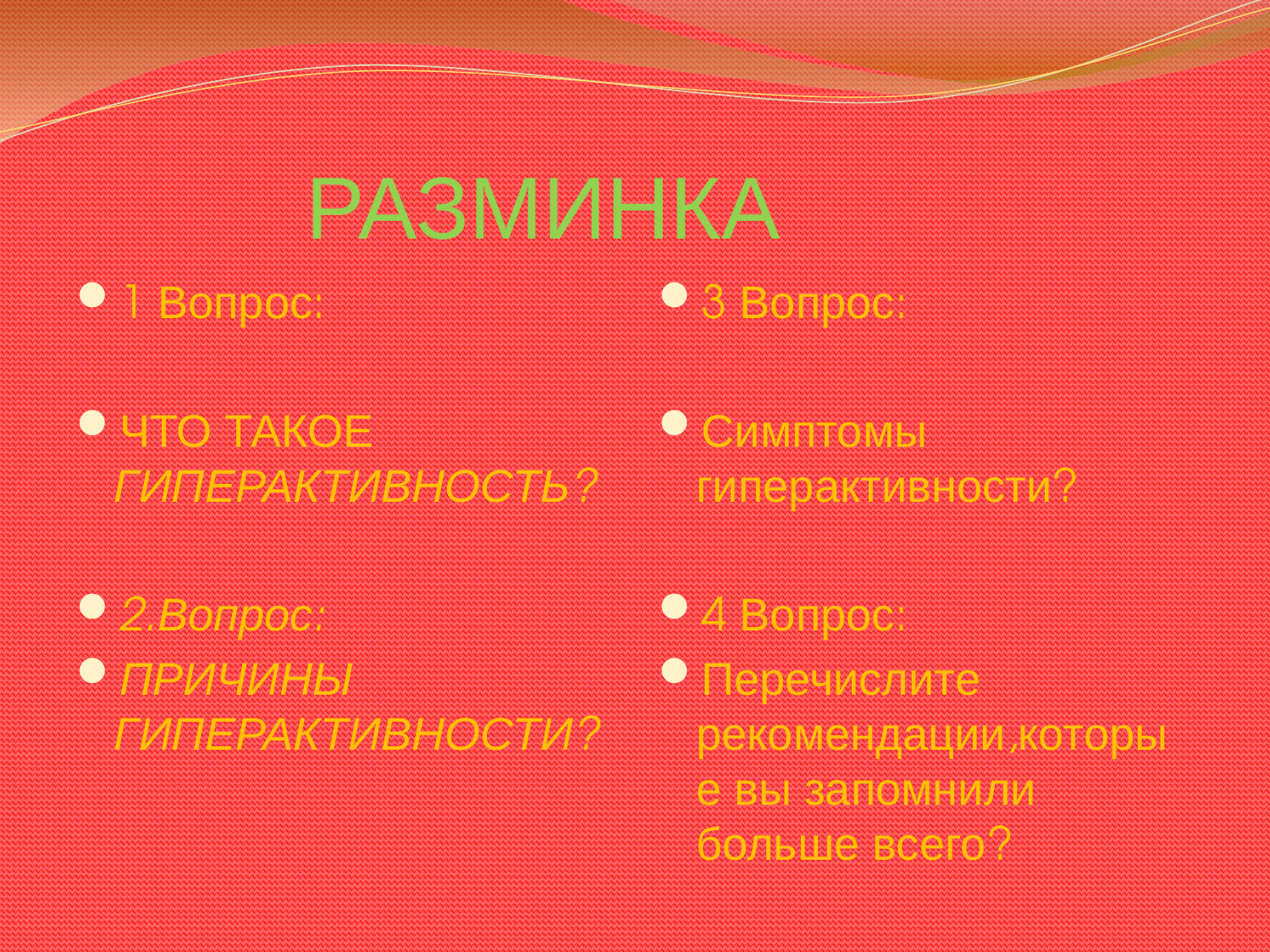

# РАЗМИНКА
1 Вопрос:

ЧТО ТАКОЕ  ГИПЕРАКТИВНОСТЬ?

2.Вопрос:
ПРИЧИНЫ ГИПЕРАКТИВНОСТИ?

3 Вопрос:

Симптомы  гиперактивности?

4 Вопрос:
Перечислите рекомендации,которые вы запомнили больше всего?